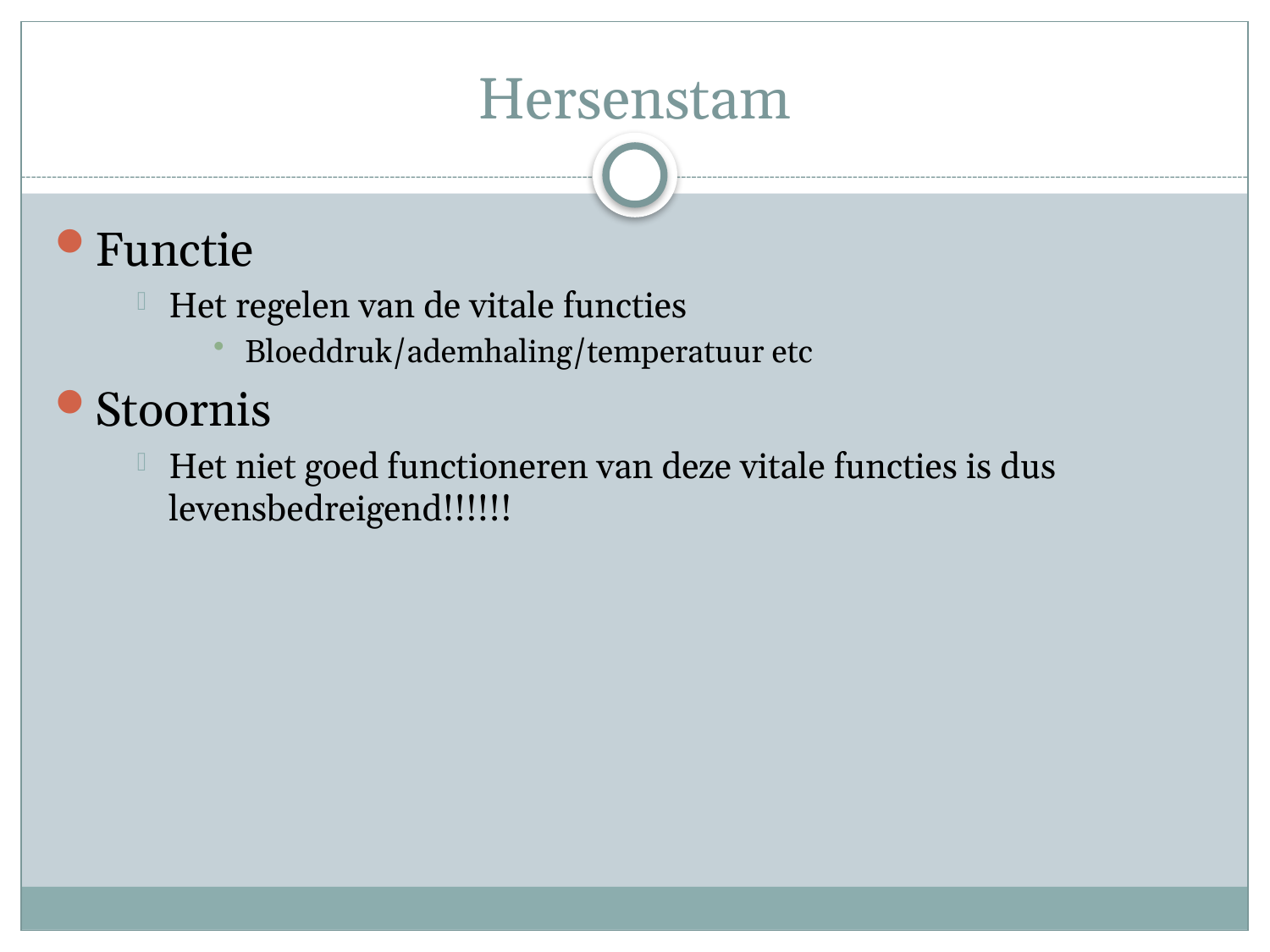

# Hersenstam
Functie
Het regelen van de vitale functies
Bloeddruk/ademhaling/temperatuur etc
Stoornis
Het niet goed functioneren van deze vitale functies is dus levensbedreigend!!!!!!